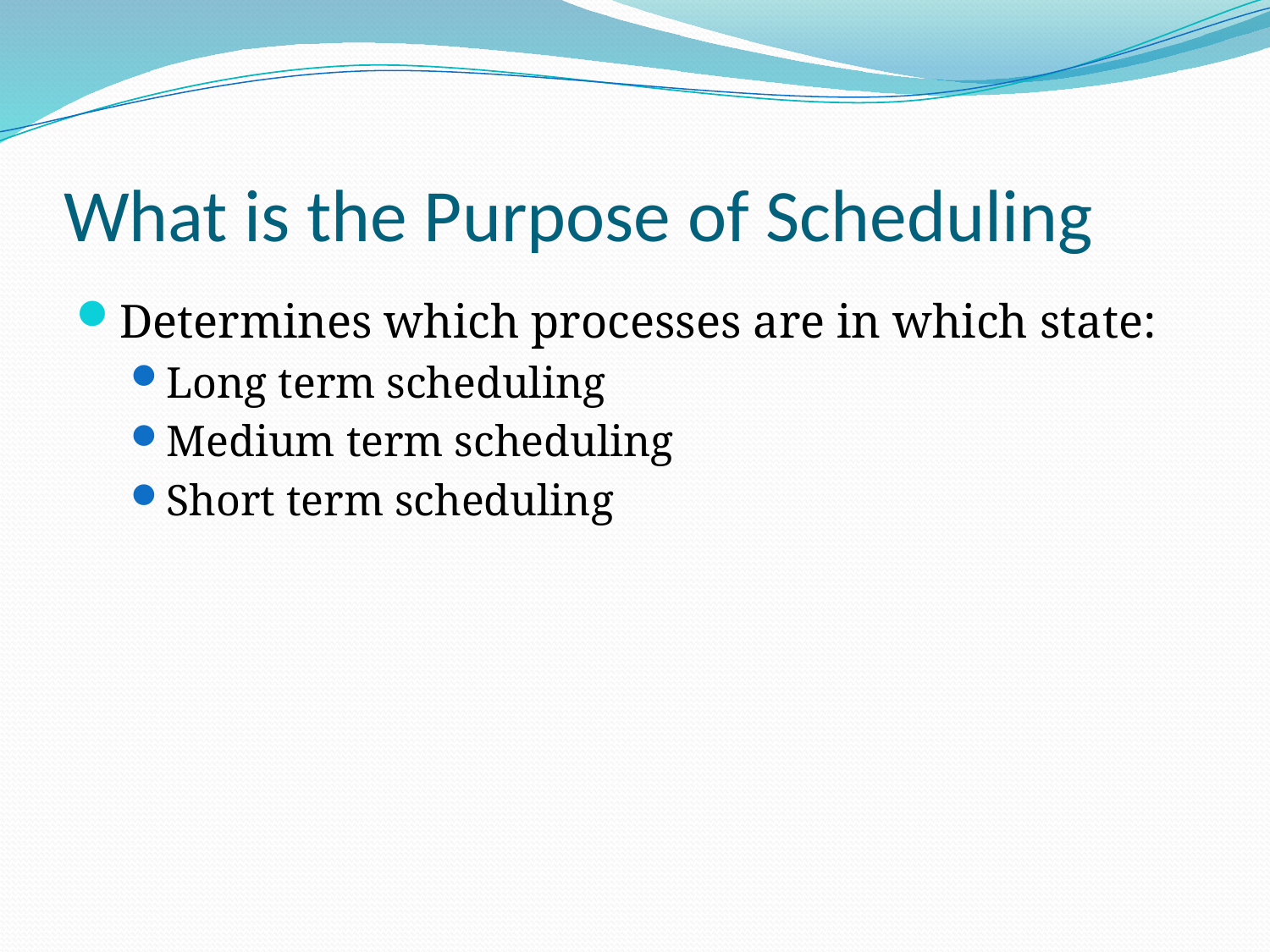

# What is the Purpose of Scheduling
Determines which processes are in which state:
Long term scheduling
Medium term scheduling
Short term scheduling